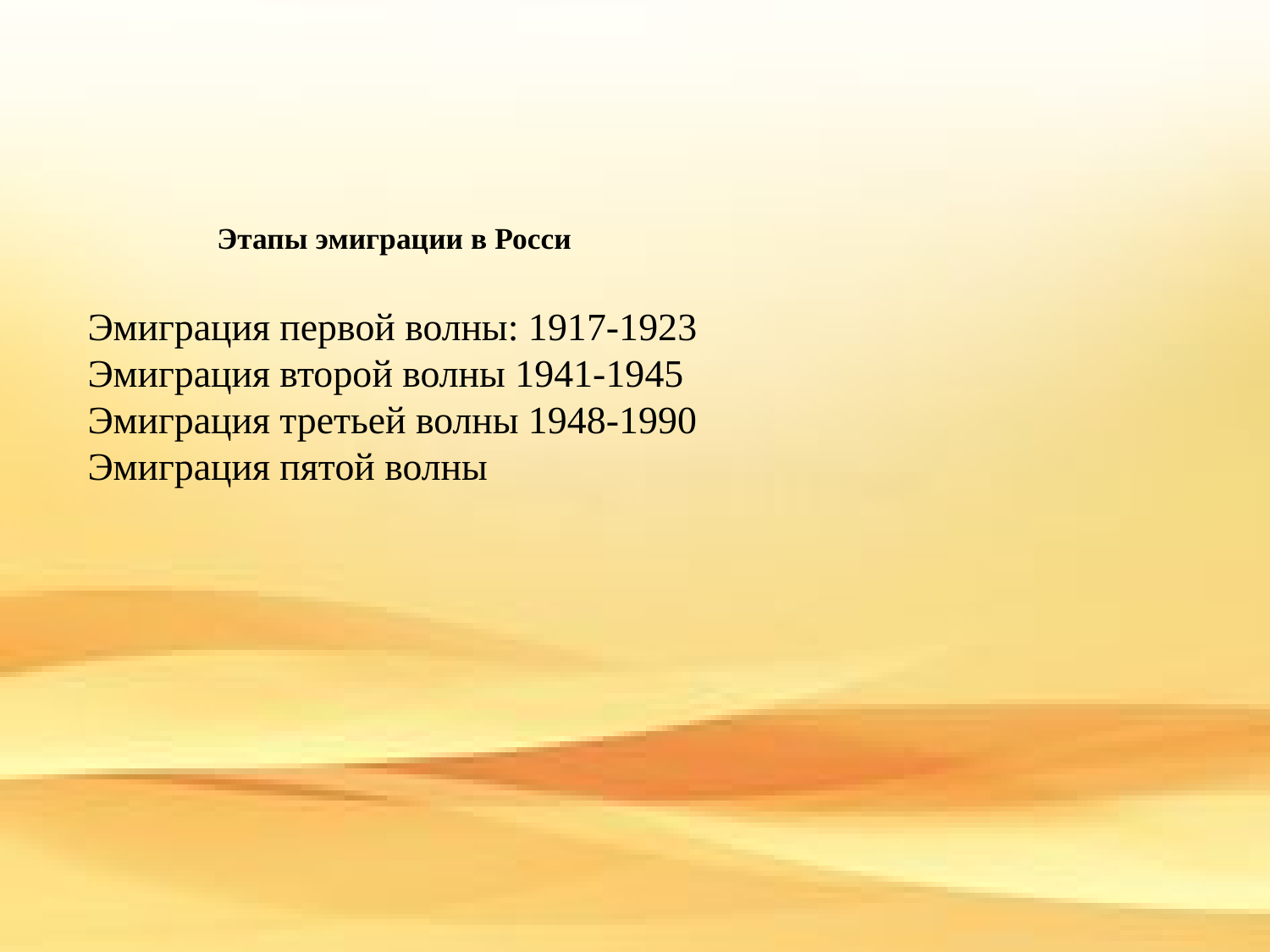

# Этапы эмиграции в Росси Эмиграция первой волны: 1917-1923 Эмиграция второй волны 1941-1945 Эмиграция третьей волны 1948-1990 Эмиграция пятой волны